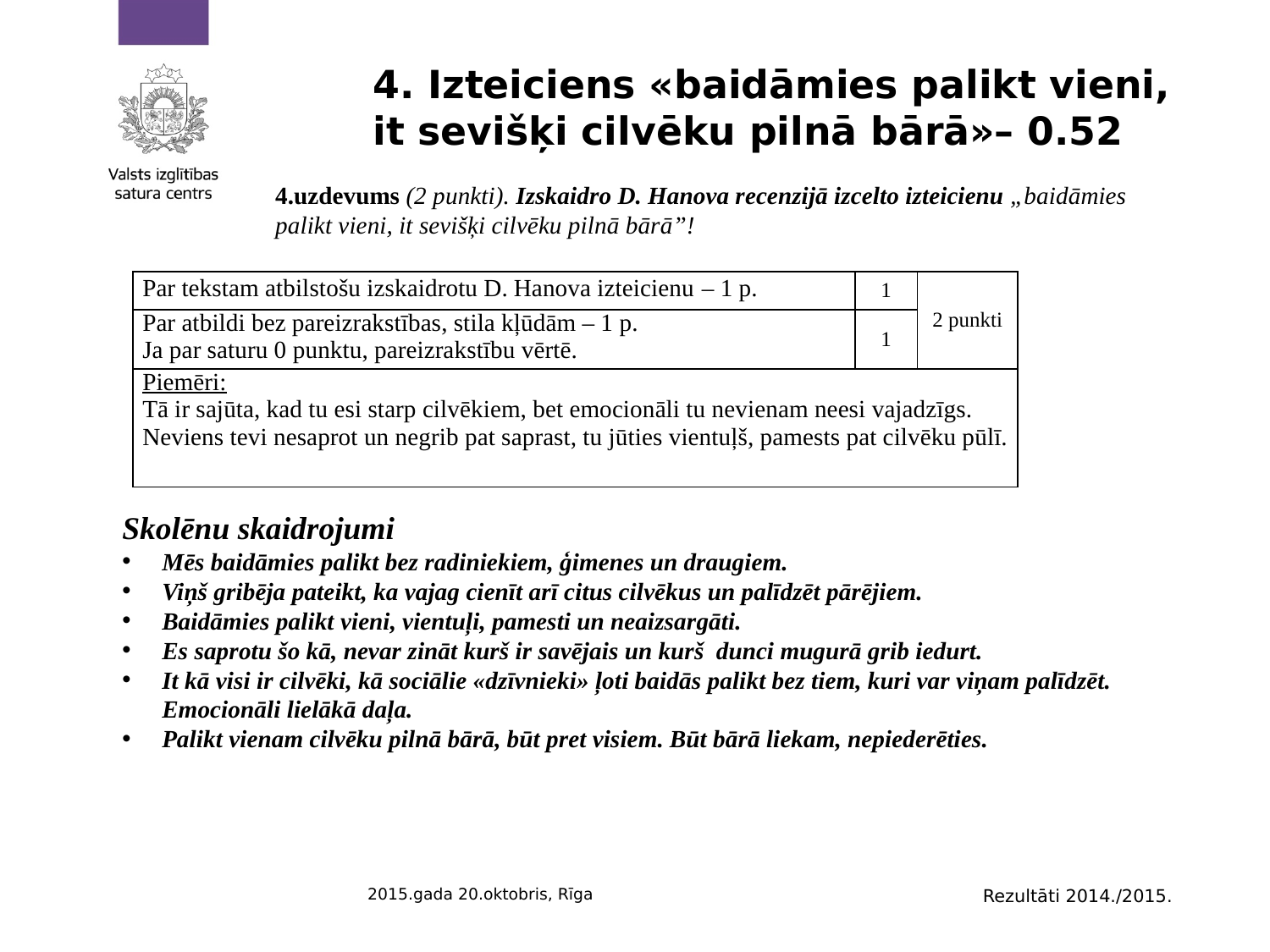

# 4. Izteiciens «baidāmies palikt vieni, it sevišķi cilvēku pilnā bārā»– 0.52
4.uzdevums (2 punkti). Izskaidro D. Hanova recenzijā izcelto izteicienu „baidāmies palikt vieni, it sevišķi cilvēku pilnā bārā”!
| Par tekstam atbilstošu izskaidrotu D. Hanova izteicienu – 1 p. | 1 | 2 punkti |
| --- | --- | --- |
| Par atbildi bez pareizrakstības, stila kļūdām – 1 p. Ja par saturu 0 punktu, pareizrakstību vērtē. | 1 |  |
| Piemēri: Tā ir sajūta, kad tu esi starp cilvēkiem, bet emocionāli tu nevienam neesi vajadzīgs. Neviens tevi nesaprot un negrib pat saprast, tu jūties vientuļš, pamests pat cilvēku pūlī. |  |  |
Skolēnu skaidrojumi
Mēs baidāmies palikt bez radiniekiem, ģimenes un draugiem.
Viņš gribēja pateikt, ka vajag cienīt arī citus cilvēkus un palīdzēt pārējiem.
Baidāmies palikt vieni, vientuļi, pamesti un neaizsargāti.
Es saprotu šo kā, nevar zināt kurš ir savējais un kurš  dunci mugurā grib iedurt.
It kā visi ir cilvēki, kā sociālie «dzīvnieki» ļoti baidās palikt bez tiem, kuri var viņam palīdzēt. Emocionāli lielākā daļa.
Palikt vienam cilvēku pilnā bārā, būt pret visiem. Būt bārā liekam, nepiederēties.
2015.gada 20.oktobris, Rīga
Rezultāti 2014./2015.